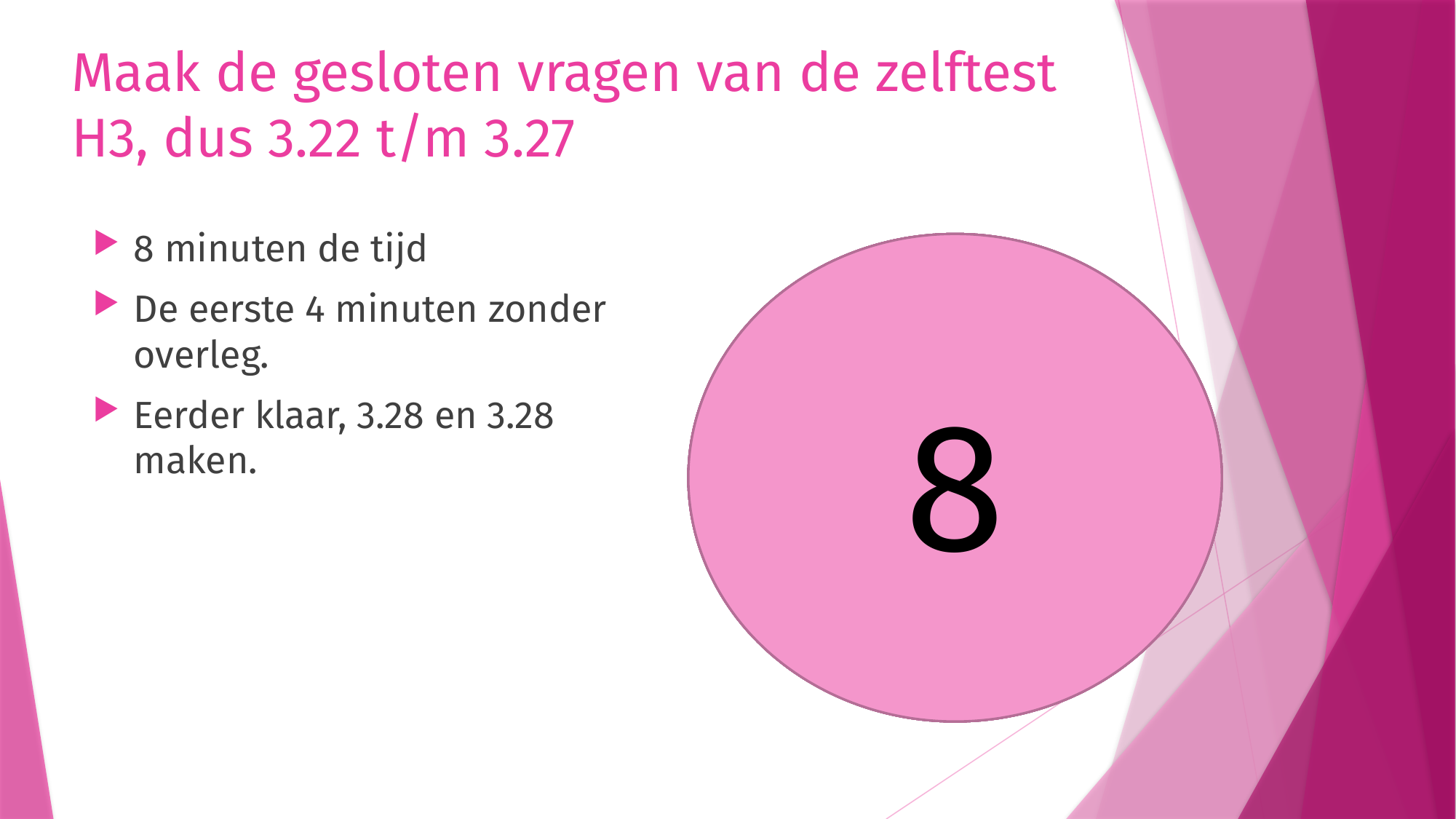

# Maak de gesloten vragen van de zelftest H3, dus 3.22 t/m 3.27
8 minuten de tijd
De eerste 4 minuten zonder overleg.
Eerder klaar, 3.28 en 3.28 maken.
8
5
6
7
4
3
1
2